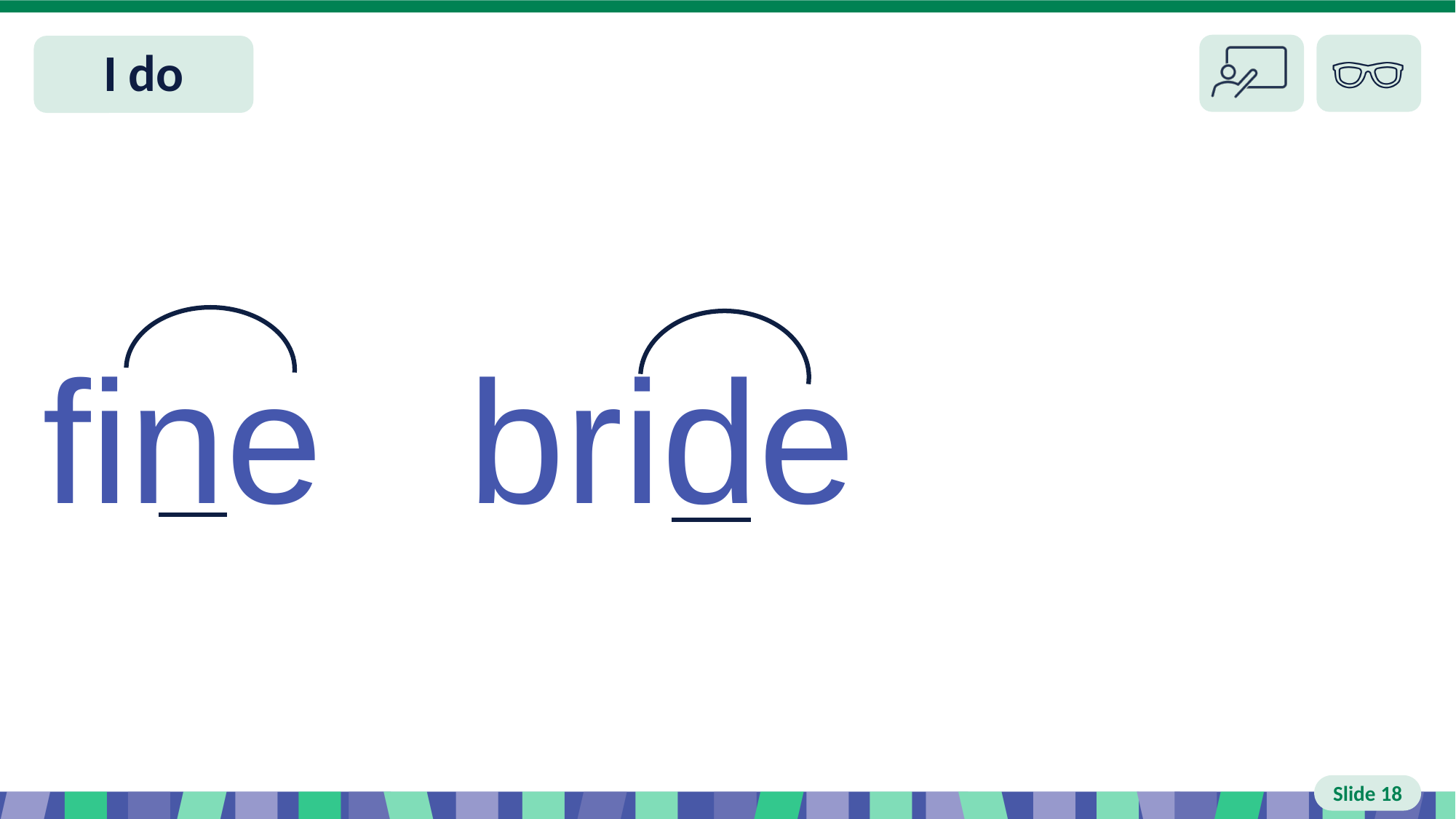

# Slide 18 I do

fine   bride